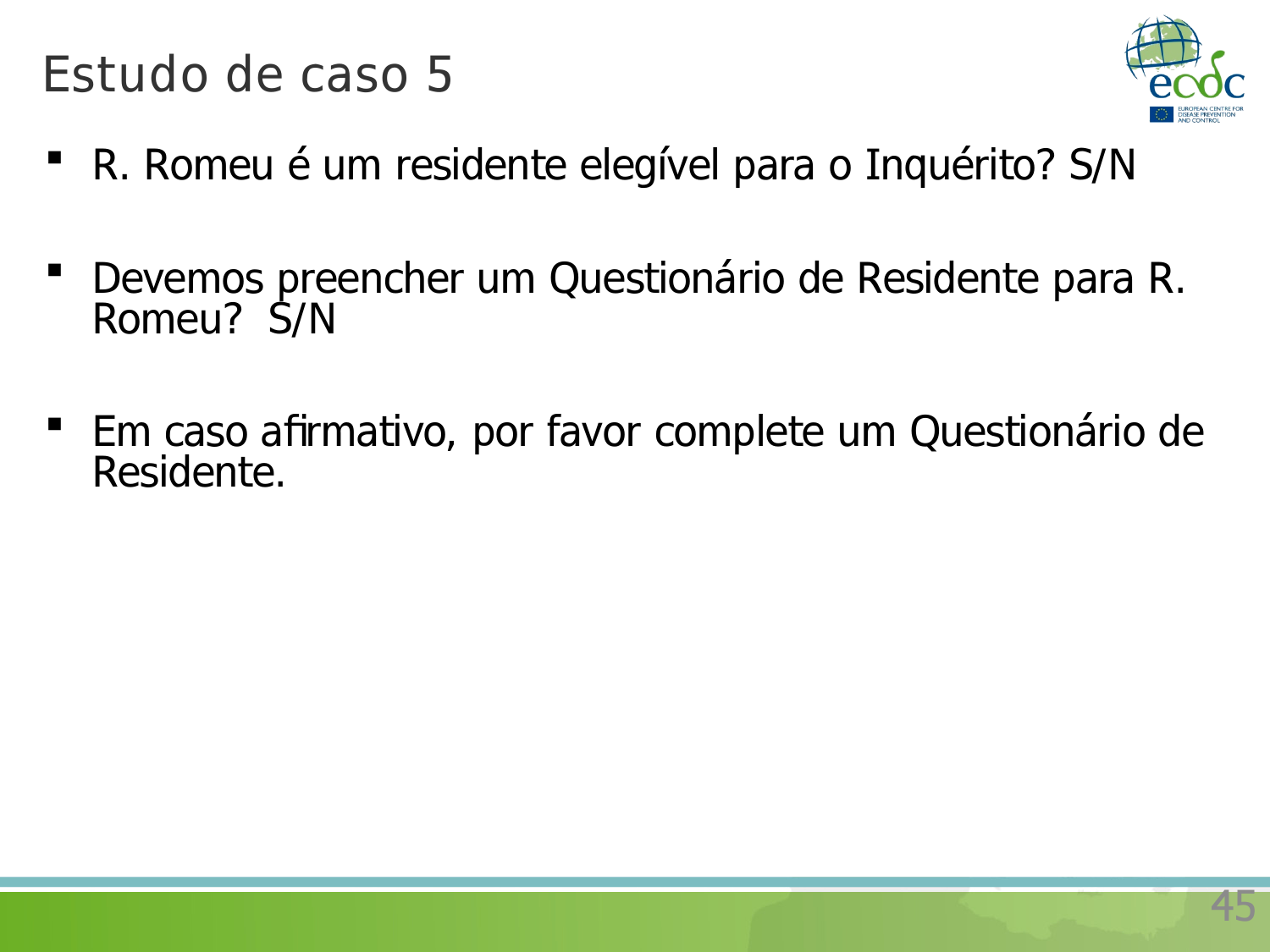

# Estudo de caso 5
R. Romeu é um residente elegível para o Inquérito? S/N

Devemos preencher um Questionário de Residente para R. Romeu?  S/N

Em caso afirmativo, por favor complete um Questionário de Residente.

45